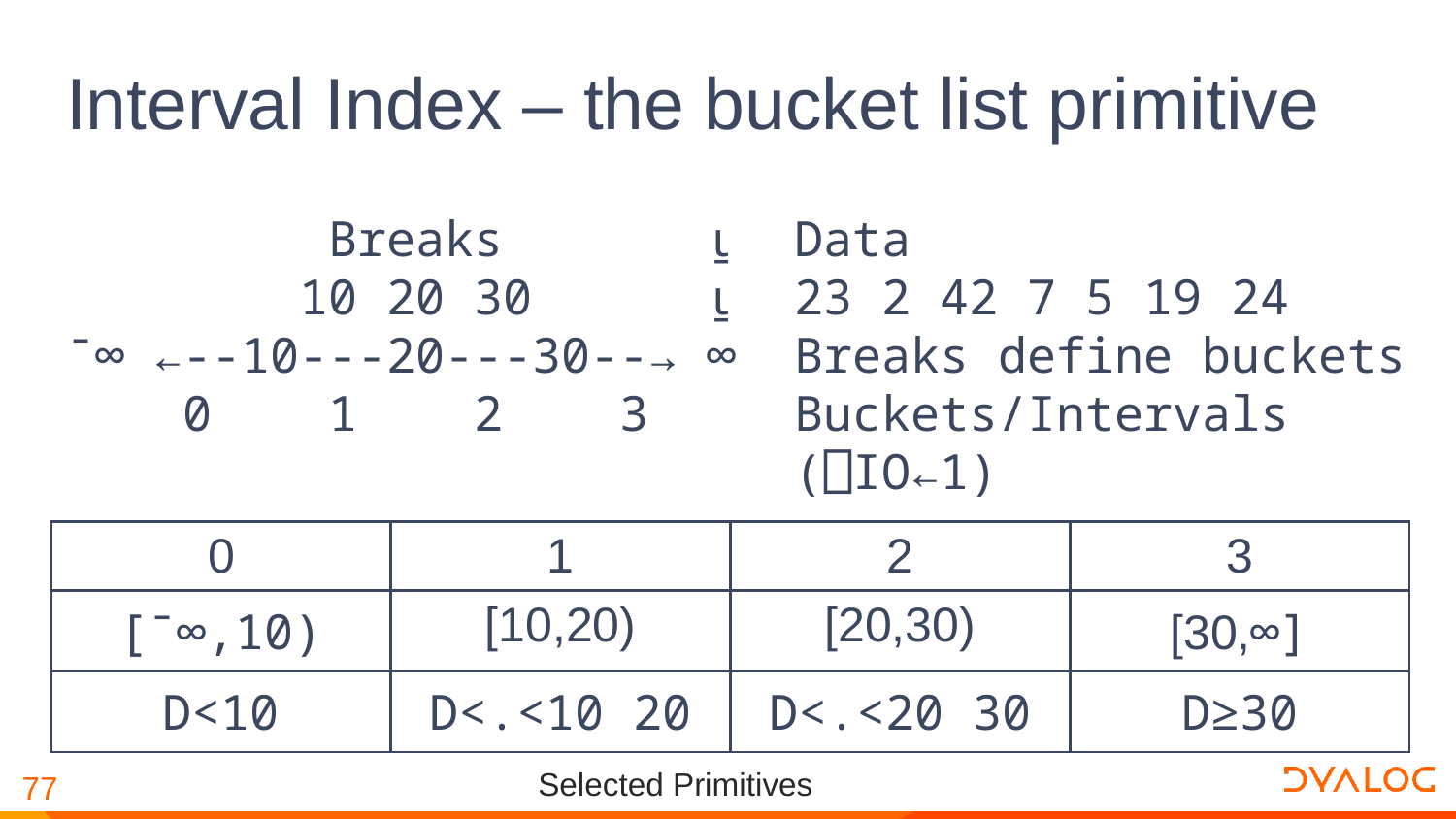

# Interval Index – the bucket list primitive
         Breaks       ⍸  Data
        10 20 30      ⍸  23 2 42 7 5 19 24
¯∞ ←--10---20---30--→ ∞  Breaks define buckets
    0    1    2    3     Buckets/Intervals
                         (⎕IO←1)
| 0 | 1 | 2 | 3 |
| --- | --- | --- | --- |
| [¯∞,10) | [10,20) | [20,30) | [30,∞] |
| D<10 | D<.<10 20 | D<.<20 30 | D≥30 |